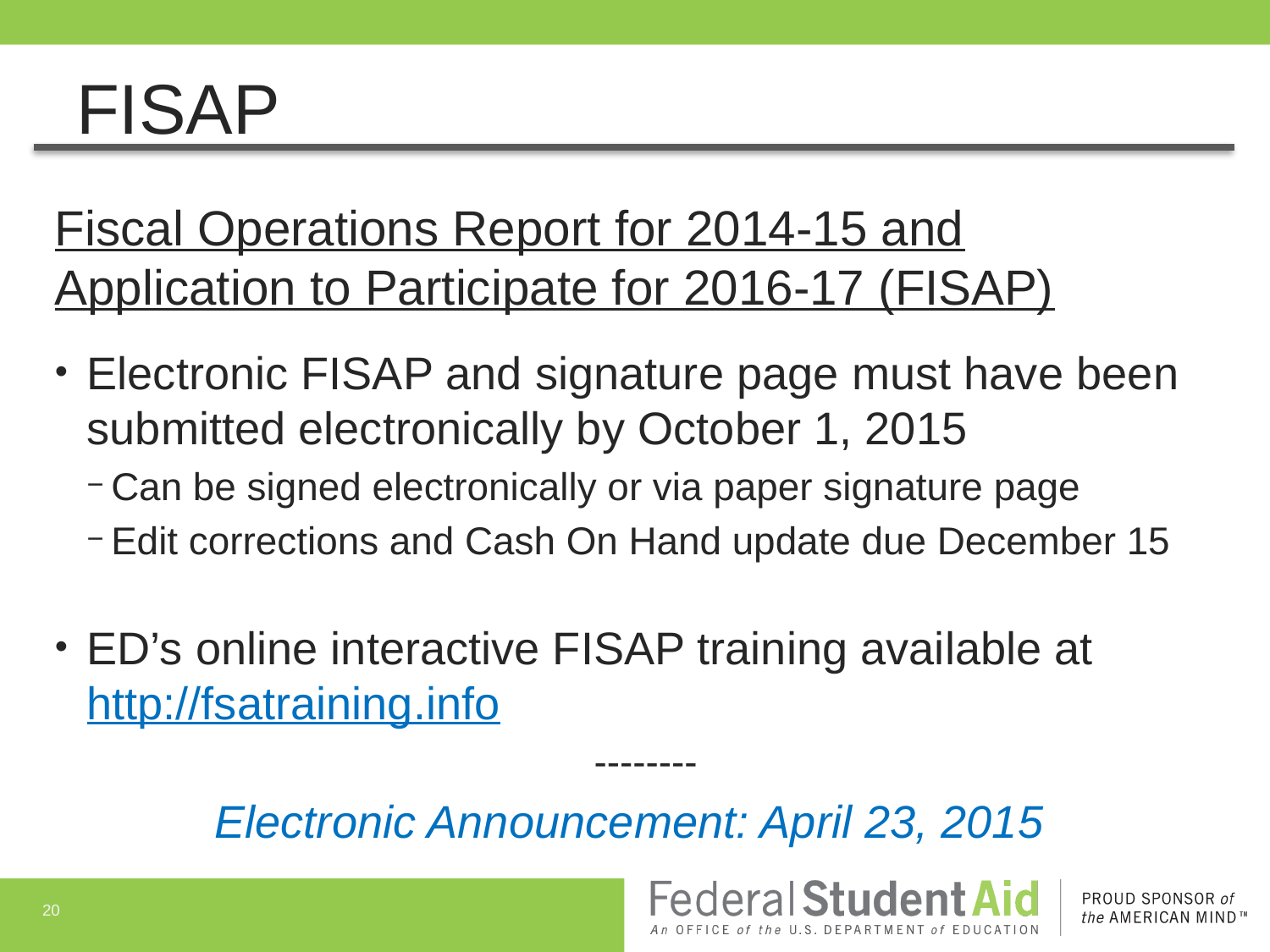

# FISAP
Fiscal Operations Report for 2014-15 and Application to Participate for 2016-17 (FISAP)

Electronic FISAP and signature page must have been submitted electronically by October 1, 2015
Can be signed electronically or via paper signature page
Edit corrections and Cash On Hand update due December 15

ED’s online interactive FISAP training available at http://fsatraining.info
--------
Electronic Announcement: April 23, 2015

20